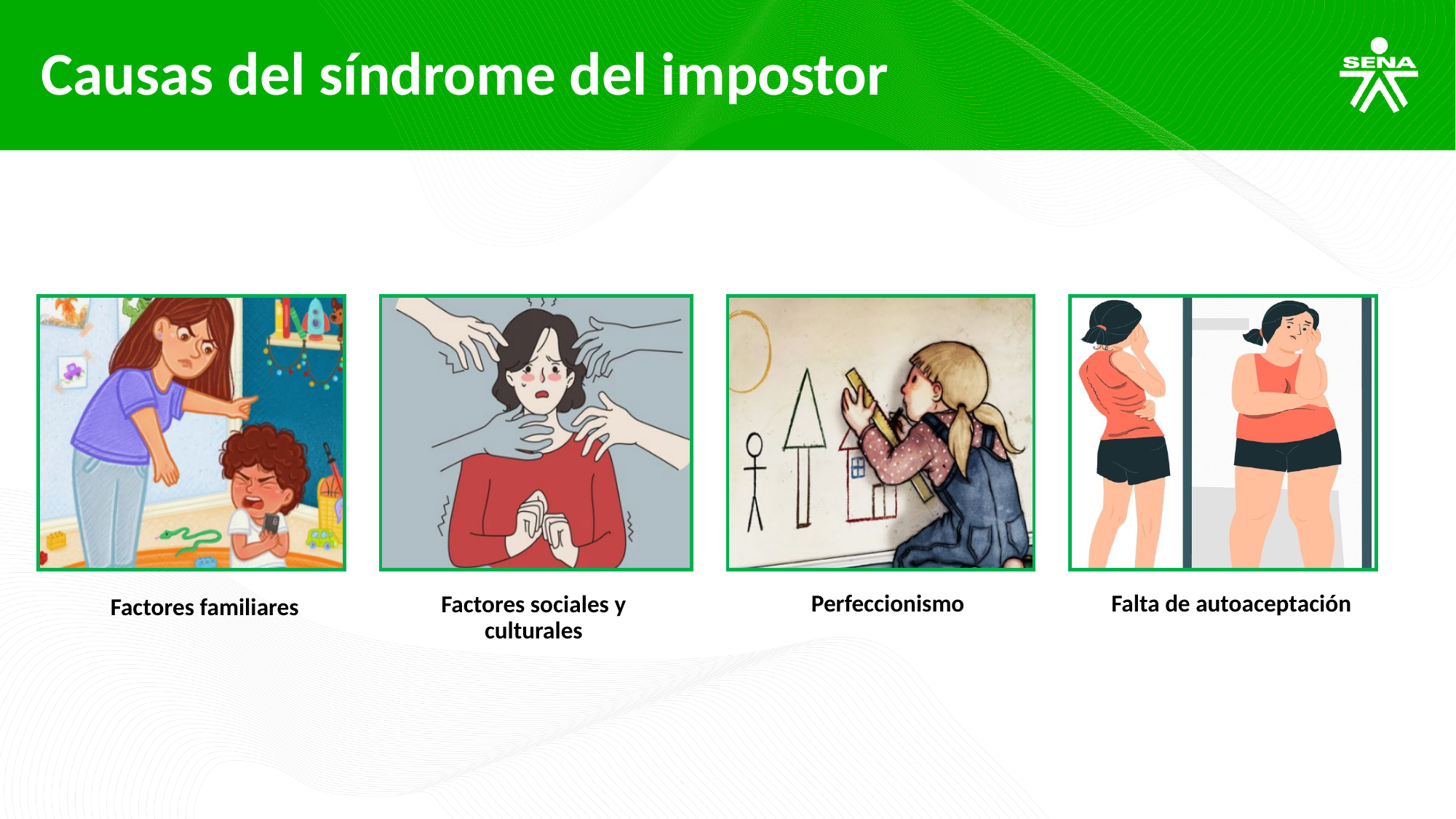

Causas del síndrome del impostor

Perfeccionismo

Falta de autoaceptación

Factores sociales y culturales

Factores familiares